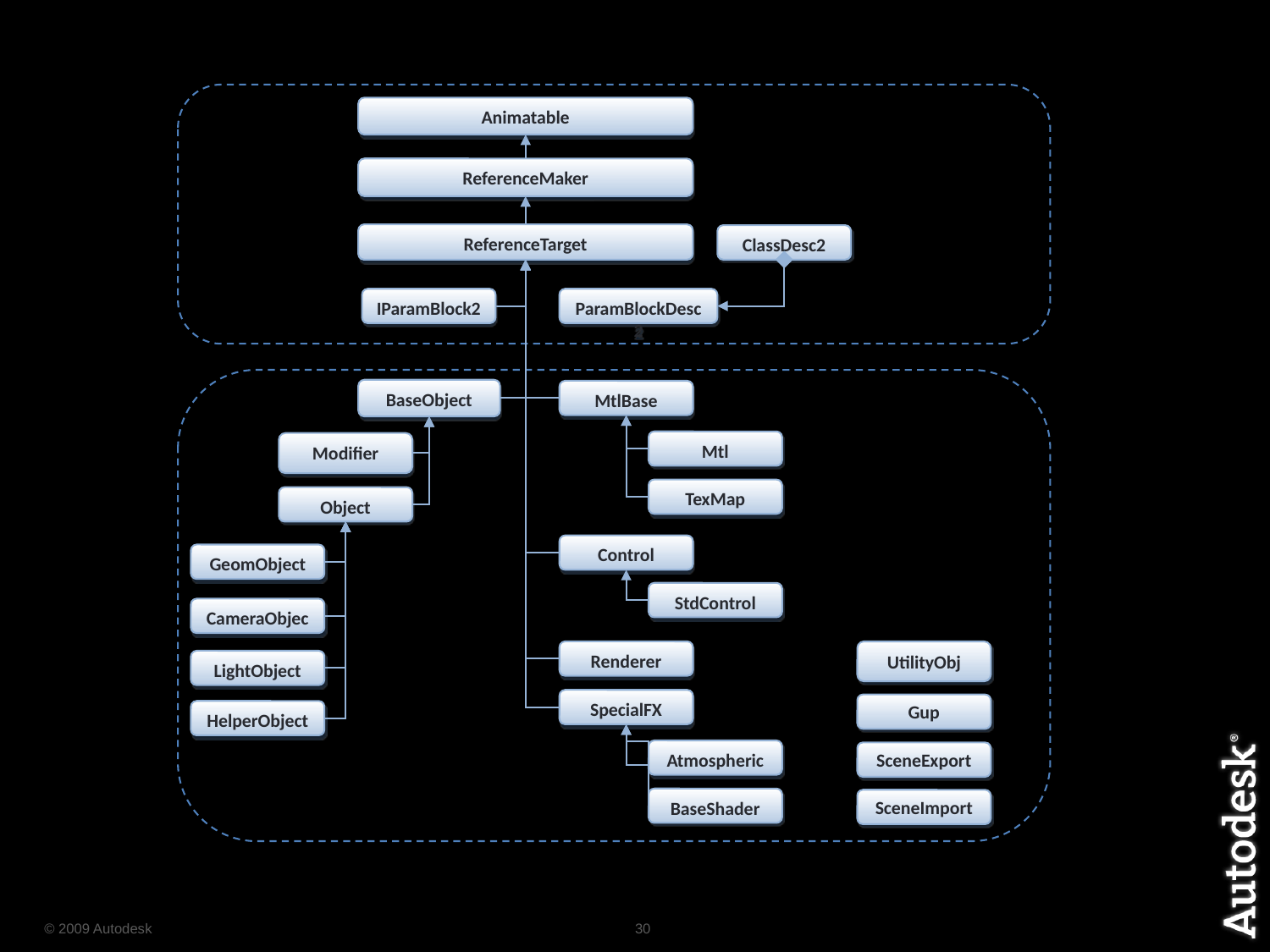

#

Life-time control,
Messaging,
Monitoring,
File IO
Identification,
Parameter definition

Animatable
ReferenceMaker
ReferenceTarget
ClassDesc2
IParamBlock2
ParamBlockDesc2

BaseObject
MtlBase
Mtl
Modifier
TexMap
Object
Control
GeomObject
StdControl
CameraObjec
Renderer
UtilityObj
LightObject
SpecialFX
Gup
HelperObject
Atmospheric
SceneExport
BaseShader
SceneImport